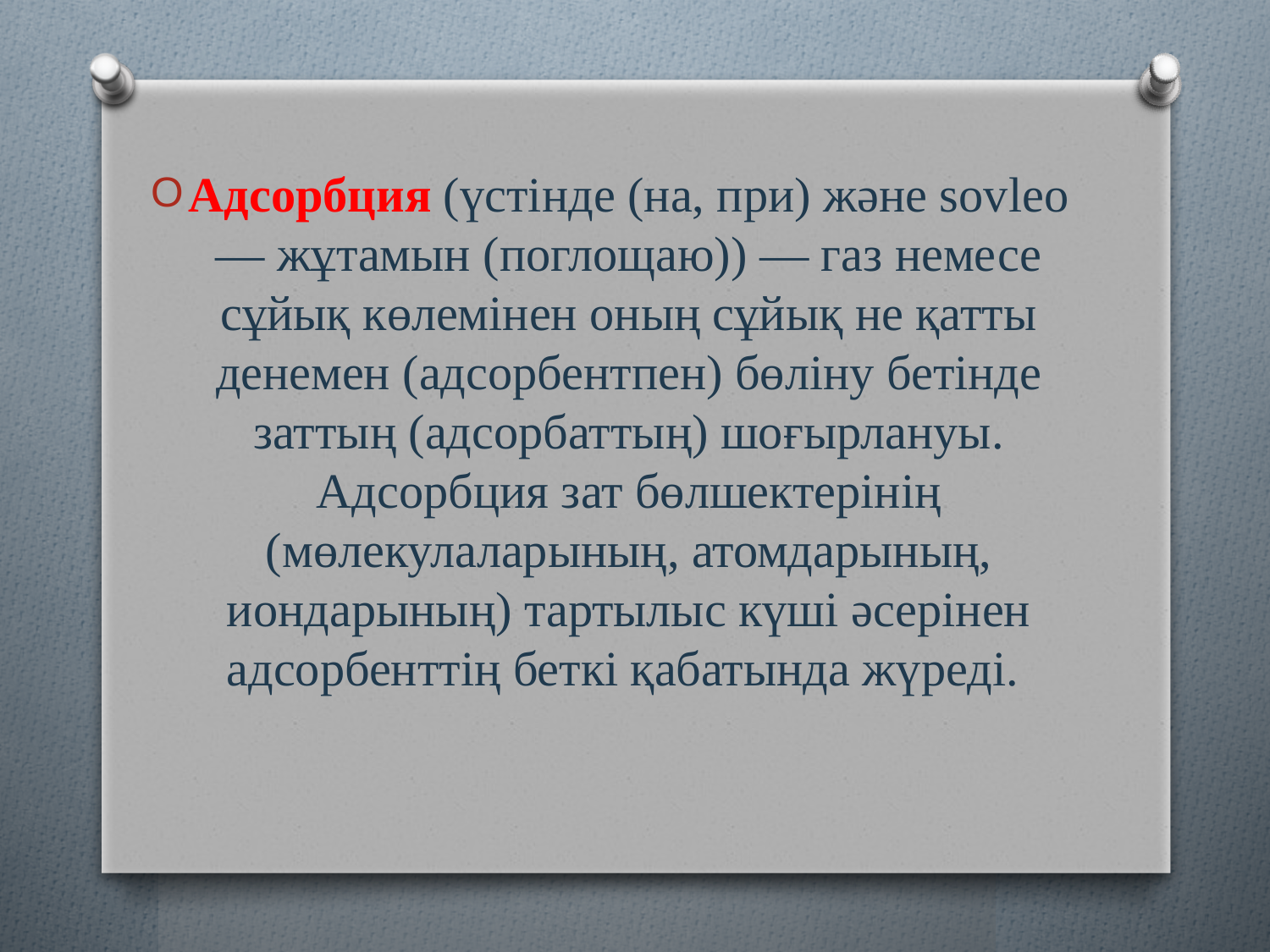

Адсорбция (үстінде (на, при) және sovleo — жұтамын (поглощаю)) — газ немесе сұйық көлемінен оның сұйық не қатты денемен (адсорбентпен) бөліну бетінде заттың (адсорбаттың) шоғырлануы. Адсорбция зат бөлшектерінің (мөлекулаларының, атомдарының, иондарының) тартылыс күші әсерінен адсорбенттің беткі қабатында жүреді.